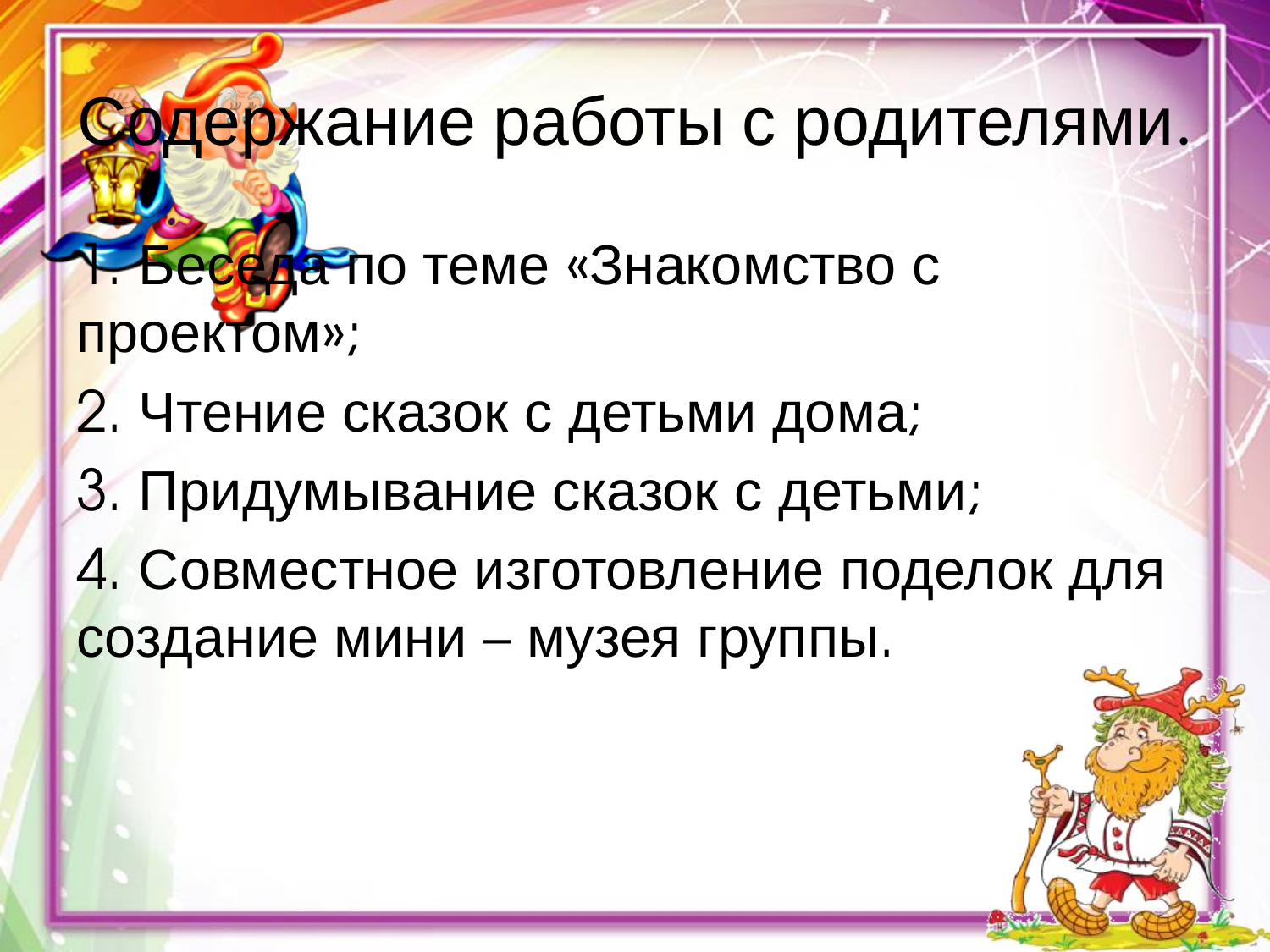

# Содержание работы с родителями.
1. Беседа по теме «Знакомство с проектом»;
2. Чтение сказок с детьми дома;
3. Придумывание сказок с детьми;
4. Совместное изготовление поделок для создание мини – музея группы.